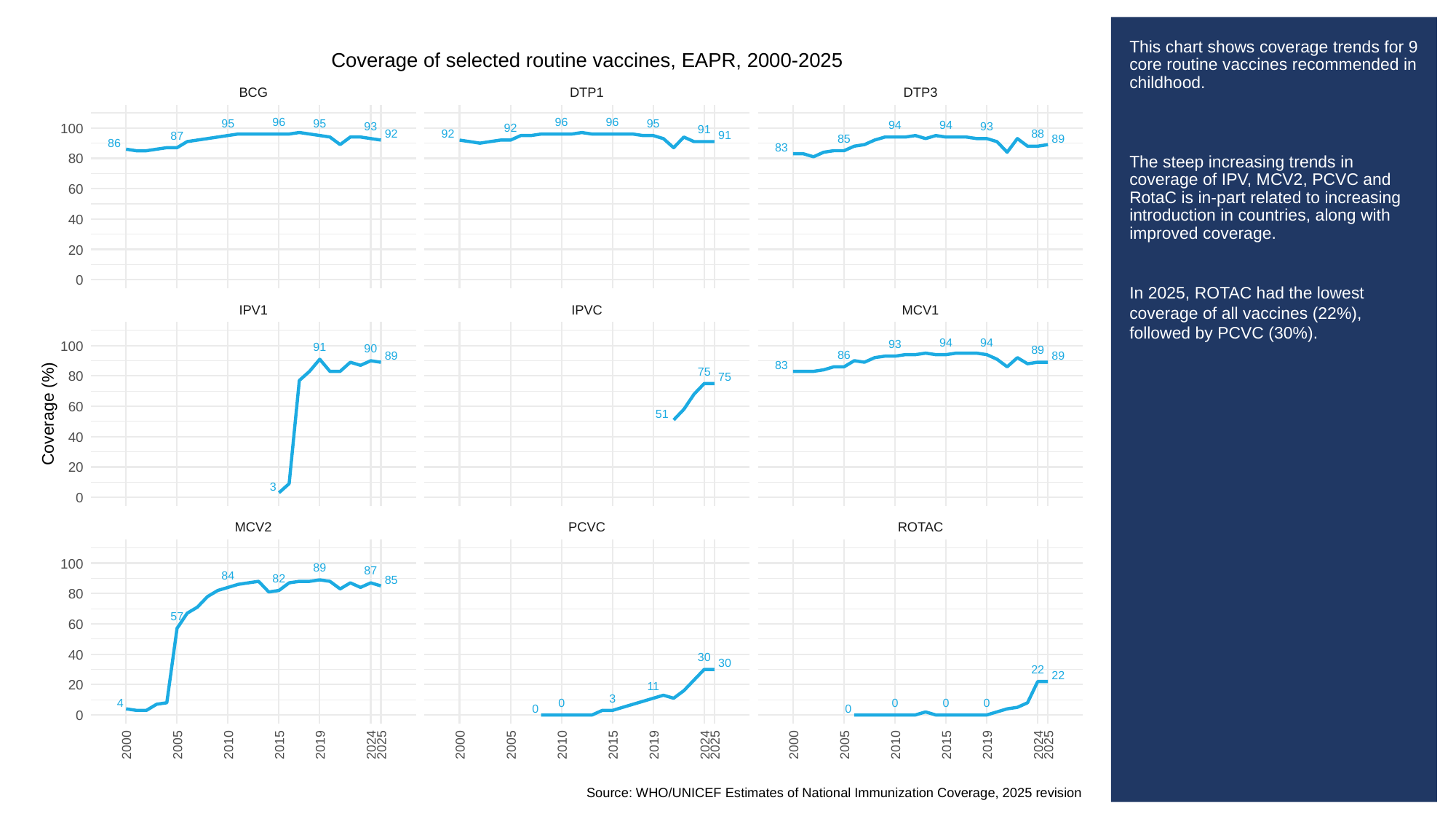

# This chart shows coverage trends for 9 core routine vaccines recommended in childhood.

The steep increasing trends in coverage of IPV, MCV2, PCVC and RotaC is in-part related to increasing introduction in countries, along with improved coverage.

In 2025, ROTAC had the lowest coverage of all vaccines (22%), followed by PCVC (30%).

Coverage of selected routine vaccines, EAPR, 2000-2025
BCG
DTP1
DTP3

96
96
96
95
95
95
94
94
93
93
100
92
91

92
92
88
91
87

89
85

86
83

80

60

40

20

0

IPV1
IPVC
MCV1

94
94
93
100
91
90

89
86
89
89

83

75
80
75

60

Coverage (%)
51

40

20

3

0

MCV2
PCVC
ROTAC

100

89
87
84
82
85

80

57
60

40
30

30
22

22
20

11

3
4
0
0
0
0

0
0
0

2000
2005
2010
2015
2019
2024
2025
2000
2005
2010
2015
2019
2024
2025
2000
2005
2010
2015
2019
2024
2025
Source: WHO/UNICEF Estimates of National Immunization Coverage, 2025 revision